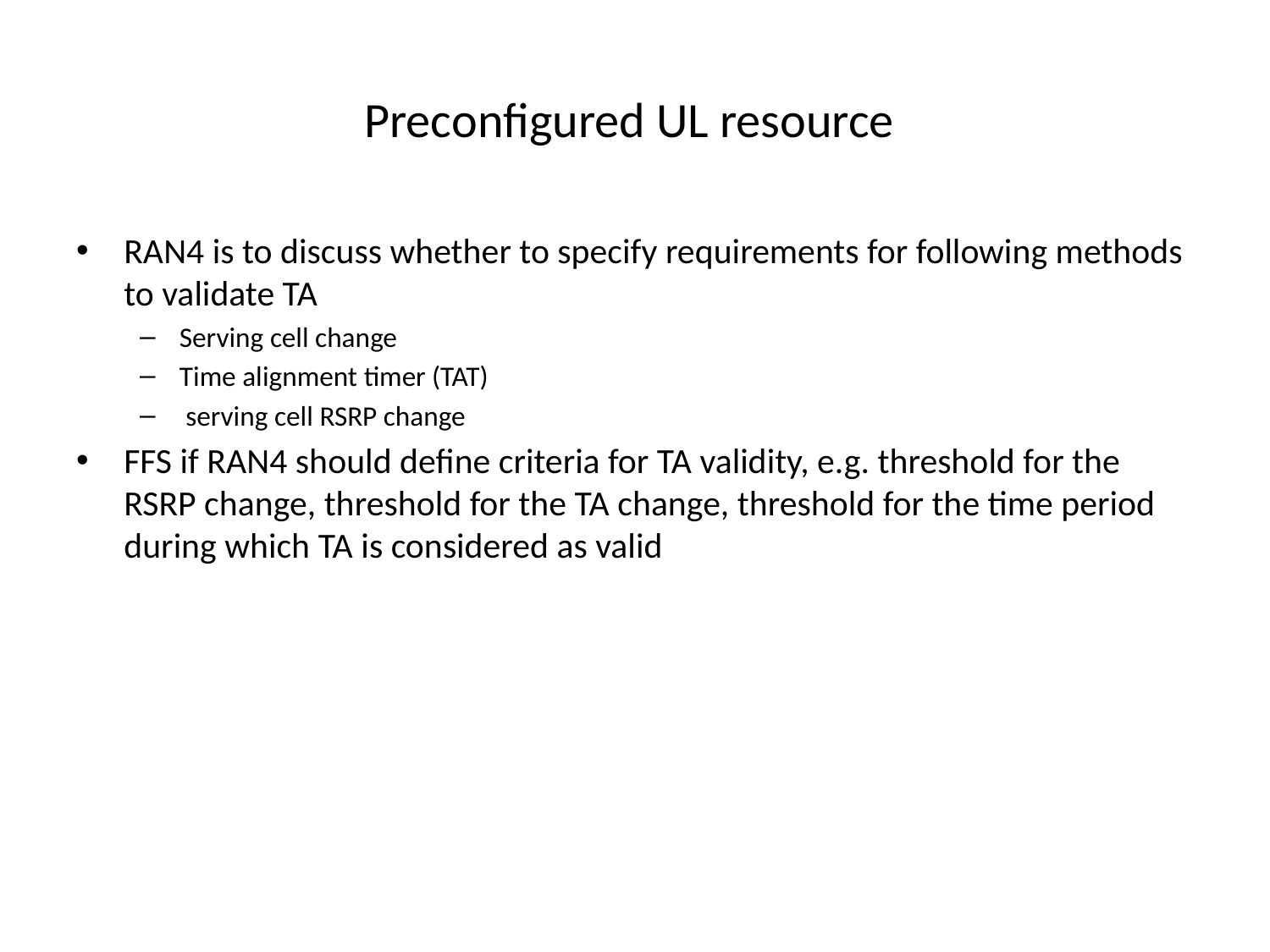

# Preconfigured UL resource
RAN4 is to discuss whether to specify requirements for following methods to validate TA
Serving cell change
Time alignment timer (TAT)
 serving cell RSRP change
FFS if RAN4 should define criteria for TA validity, e.g. threshold for the RSRP change, threshold for the TA change, threshold for the time period during which TA is considered as valid